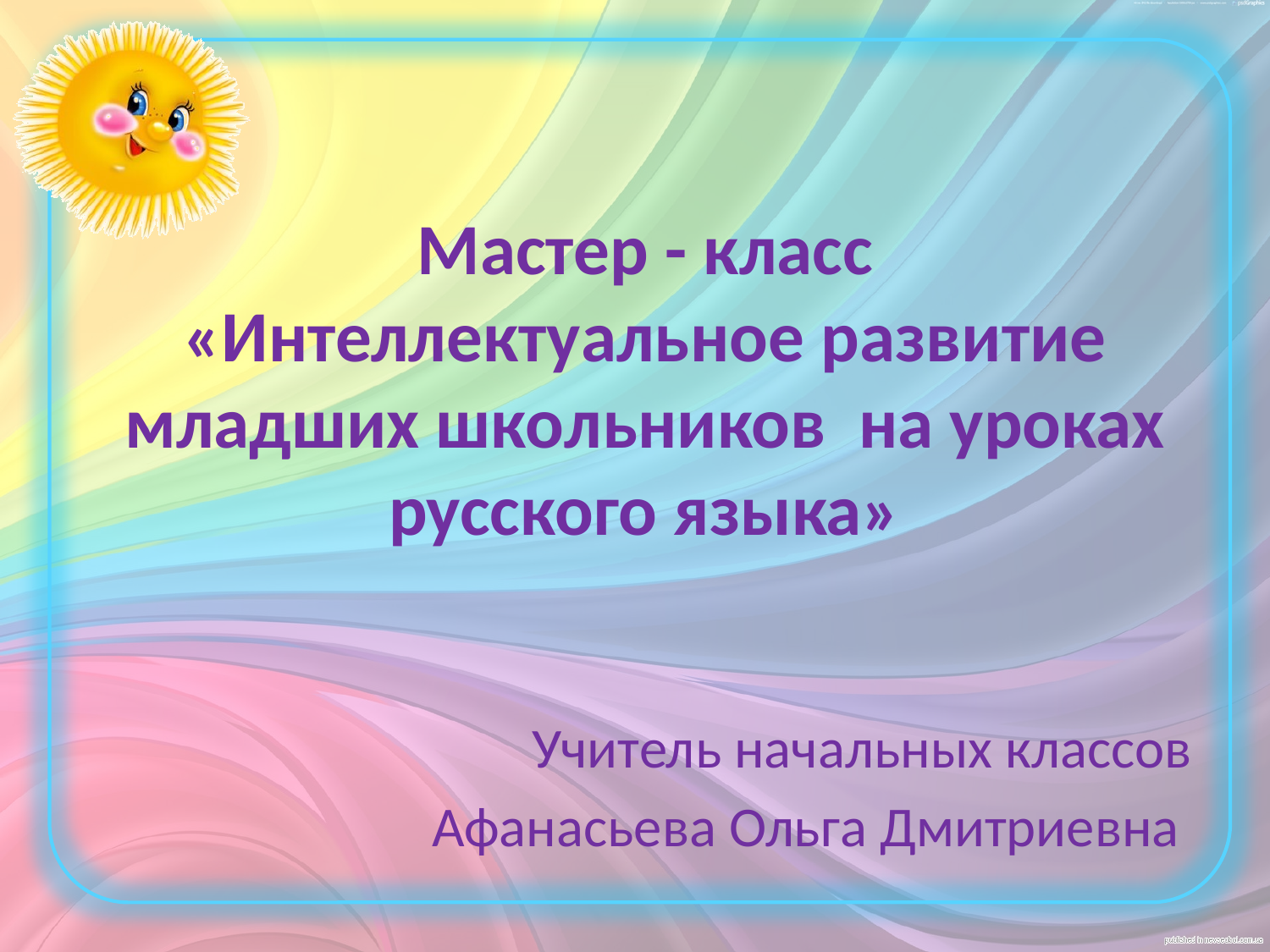

# Мастер - класс «Интеллектуальное развитие младших школьников  на уроках русского языка»

Учитель начальных классов
Афанасьева Ольга Дмитриевна